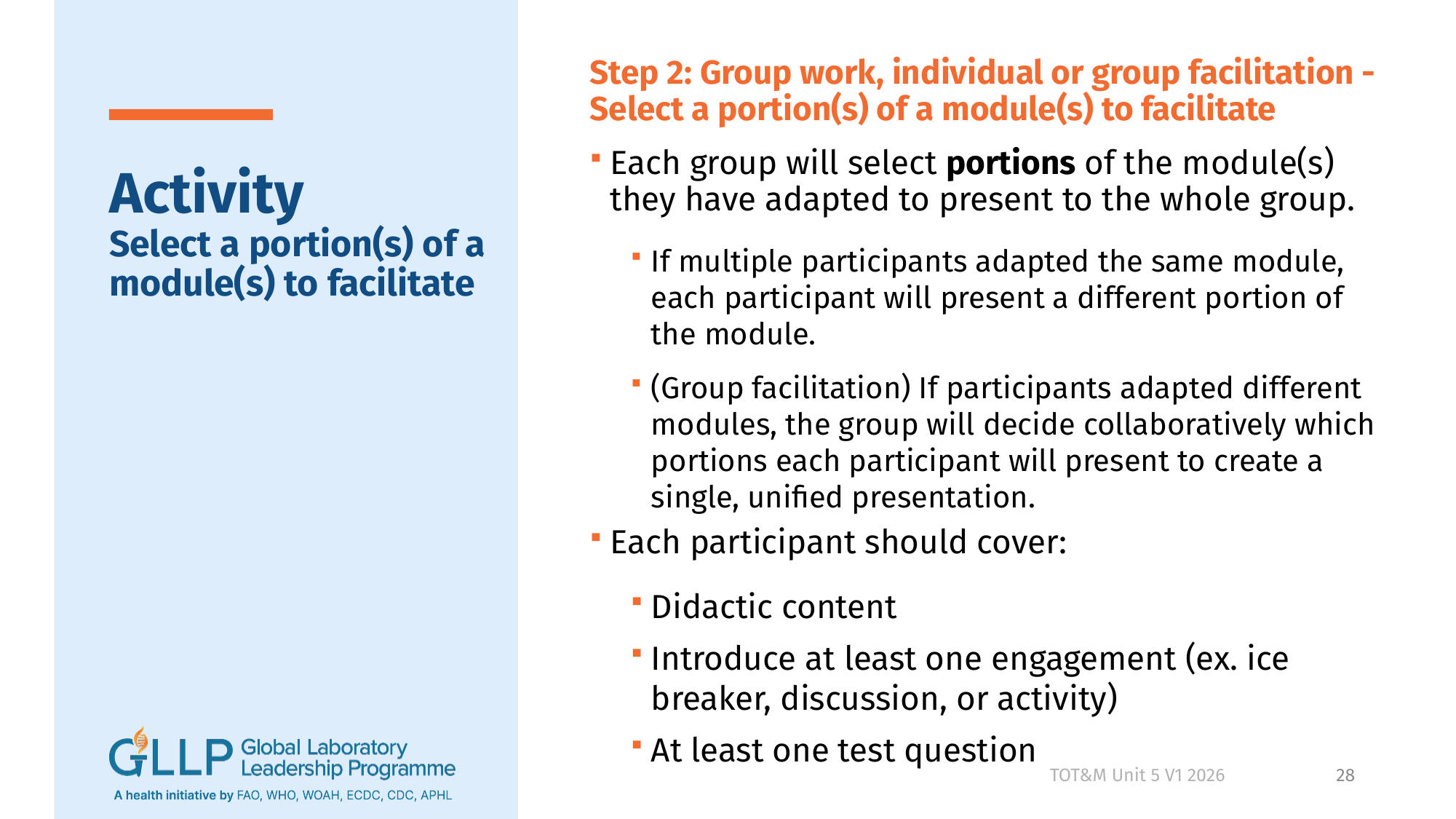

Step 2: Group work​, individual or group facilitation - Select a portion(s) of a module(s) to facilitate
Each group will select portions of the module(s) they have adapted to present to the whole group.
If multiple participants adapted the same module, each participant will present a different portion of the module.
(Group facilitation) If participants adapted different modules, the group will decide collaboratively which portions each participant will present to create a single, unified presentation.
Each participant should cover:​
Didactic content​
Introduce at least one engagement (ex. ice breaker, discussion, or activity)
At least one test question

# Activity Select a portion(s) of a module(s) to facilitate
TOT&M Unit 5 V1 2026
28